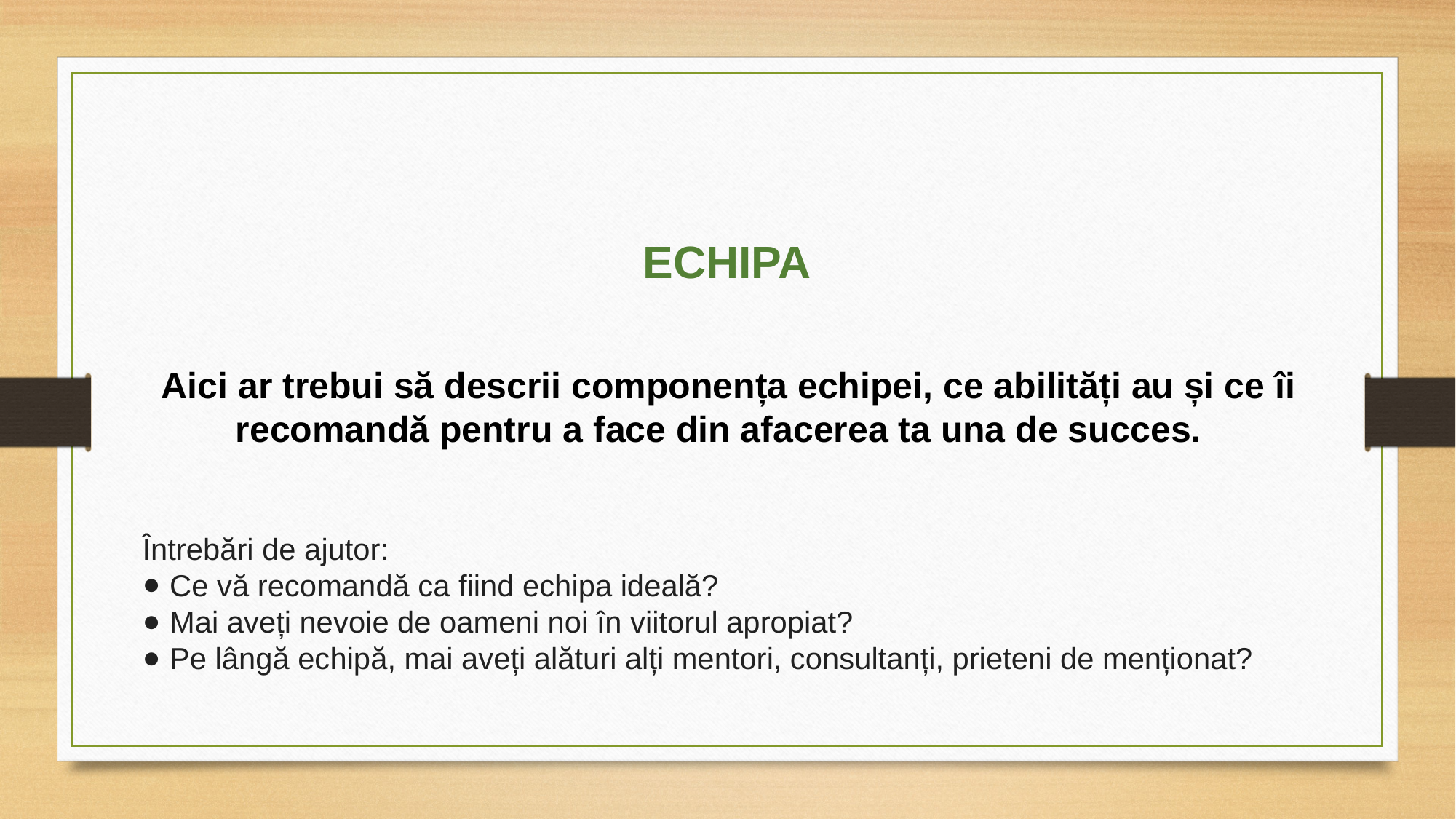

ECHIPA
Aici ar trebui să descrii componența echipei, ce abilități au și ce îi recomandă pentru a face din afacerea ta una de succes.

Întrebări de ajutor:
Ce vă recomandă ca fiind echipa ideală?
Mai aveți nevoie de oameni noi în viitorul apropiat?
Pe lângă echipă, mai aveți alături alți mentori, consultanți, prieteni de menționat?